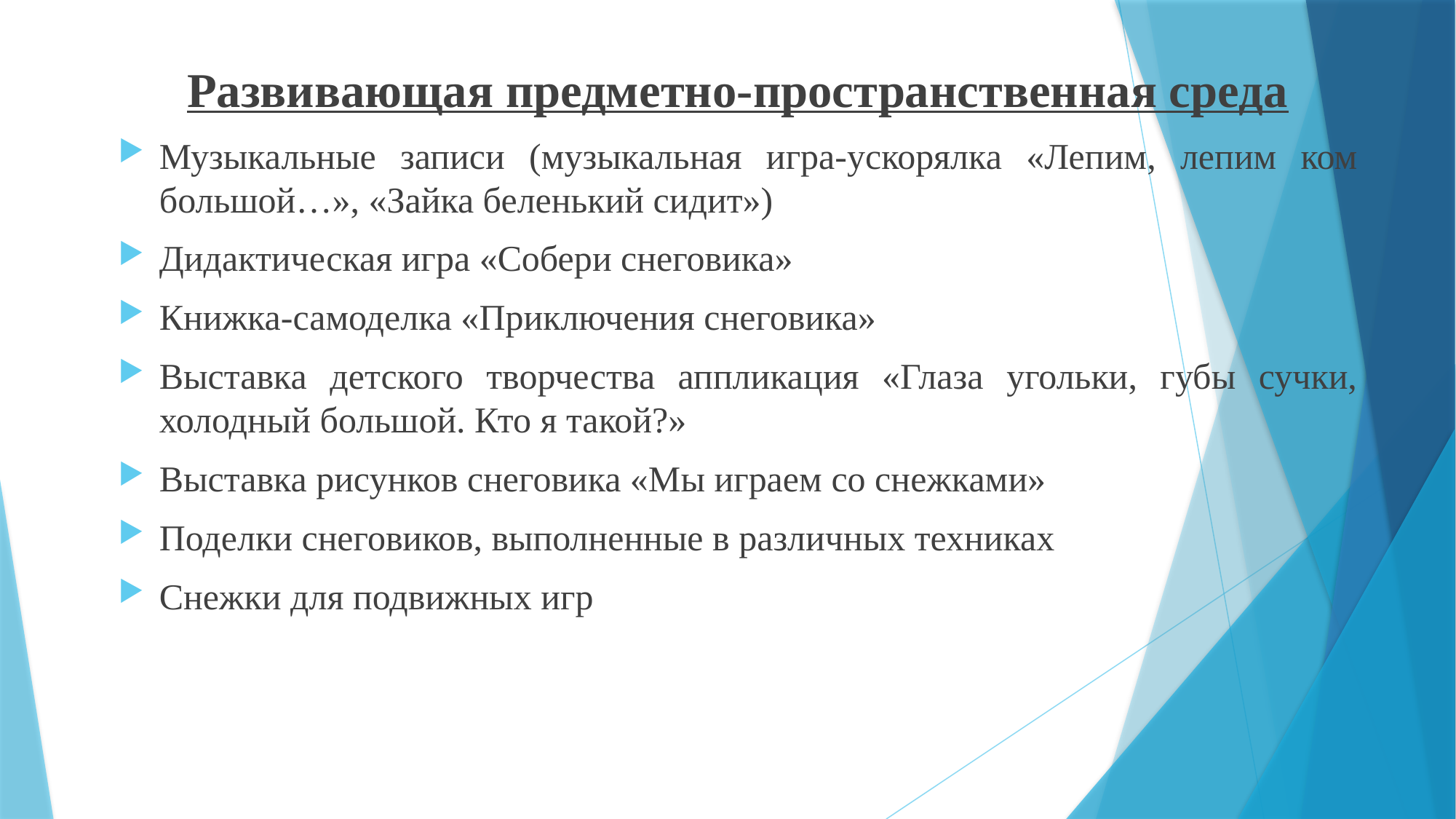

Развивающая предметно-пространственная среда
Музыкальные записи (музыкальная игра-ускорялка «Лепим, лепим ком большой…», «Зайка беленький сидит»)
Дидактическая игра «Собери снеговика»
Книжка-самоделка «Приключения снеговика»
Выставка детского творчества аппликация «Глаза угольки, губы сучки, холодный большой. Кто я такой?»
Выставка рисунков снеговика «Мы играем со снежками»
Поделки снеговиков, выполненные в различных техниках
Снежки для подвижных игр